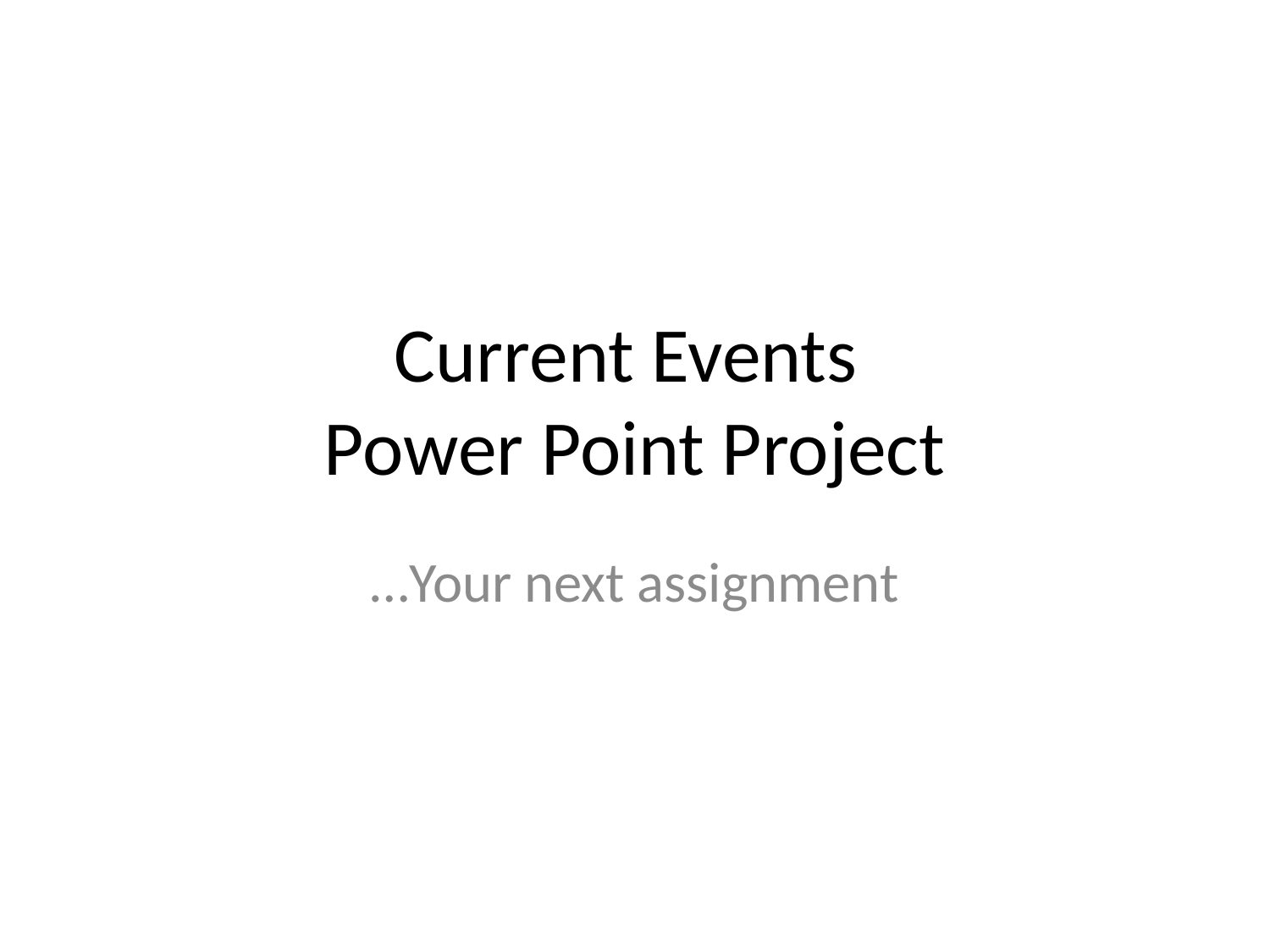

# Current Events Power Point Project
…Your next assignment